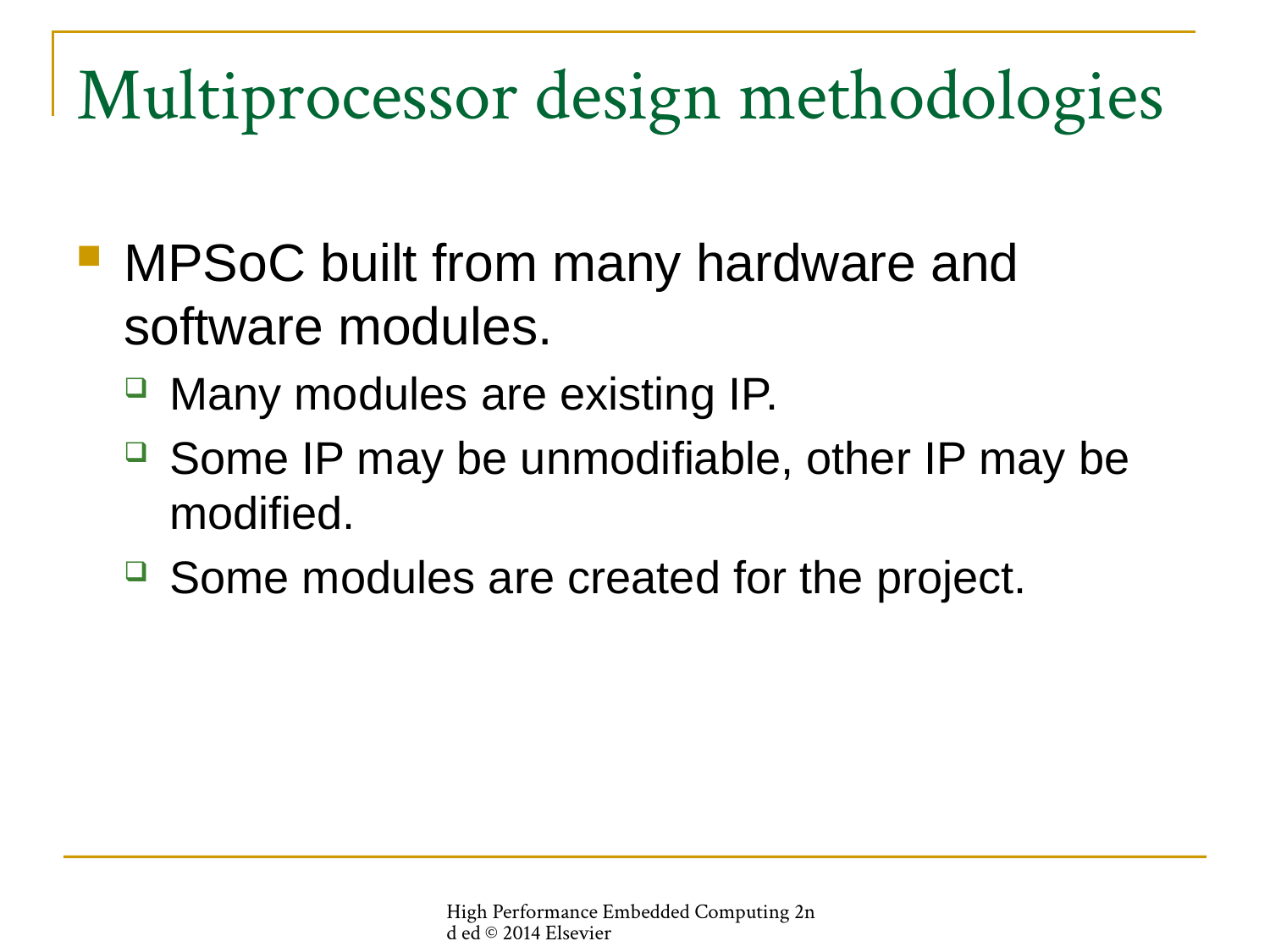

# Multiprocessor design methodologies
MPSoC built from many hardware and software modules.
Many modules are existing IP.
Some IP may be unmodifiable, other IP may be modified.
Some modules are created for the project.
High Performance Embedded Computing 2nd ed © 2014 Elsevier